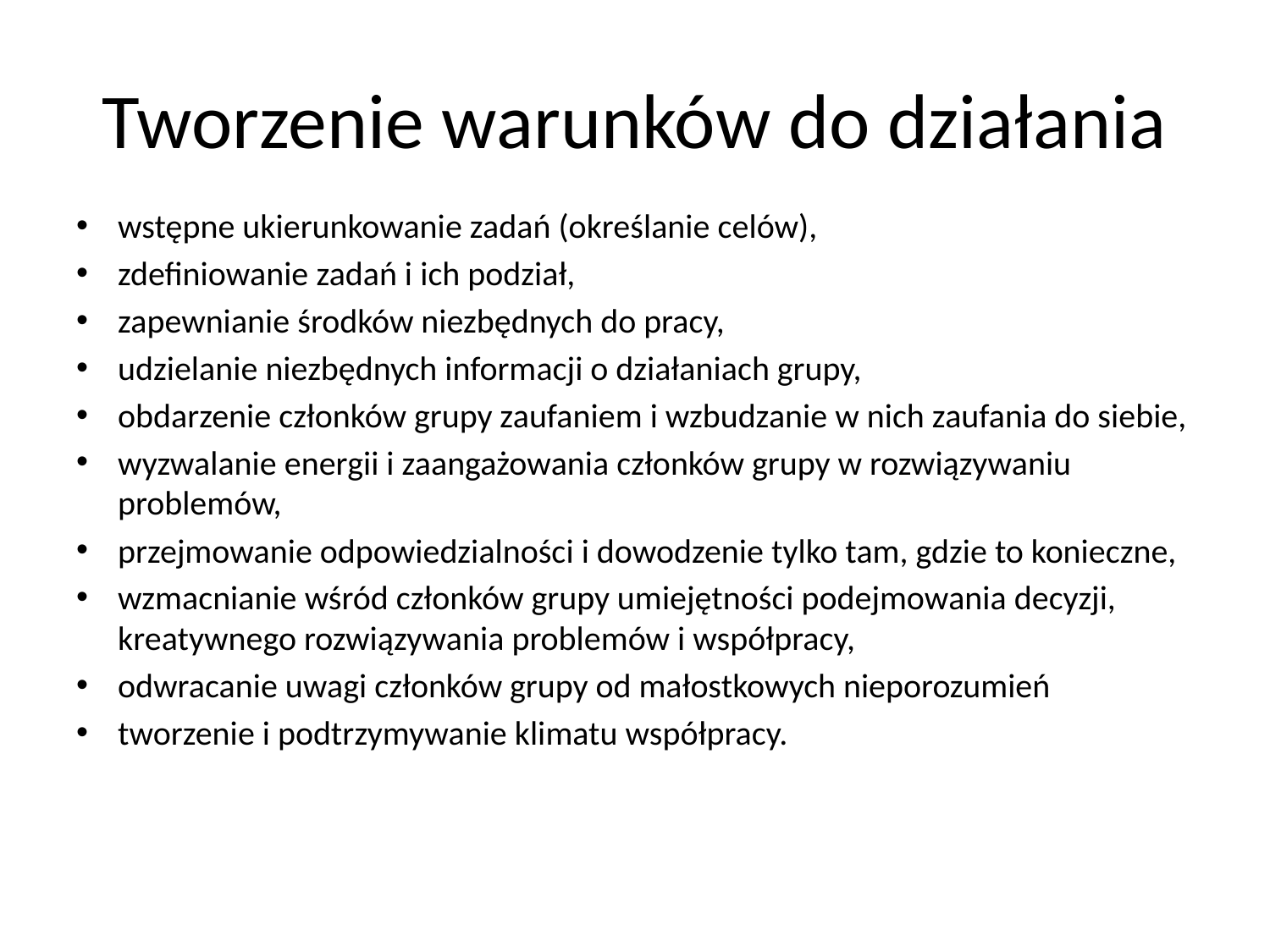

# Tworzenie warunków do działania
wstępne ukierunkowanie zadań (określanie celów),
zdefiniowanie zadań i ich podział,
zapewnianie środków niezbędnych do pracy,
udzielanie niezbędnych informacji o działaniach grupy,
obdarzenie członków grupy zaufaniem i wzbudzanie w nich zaufania do siebie,
wyzwalanie energii i zaangażowania członków grupy w rozwiązywaniu problemów,
przejmowanie odpowiedzialności i dowodzenie tylko tam, gdzie to konieczne,
wzmacnianie wśród członków grupy umiejętności podejmowania decyzji, kreatywnego rozwiązywania problemów i współpracy,
odwracanie uwagi członków grupy od małostkowych nieporozumień
tworzenie i podtrzymywanie klimatu współpracy.